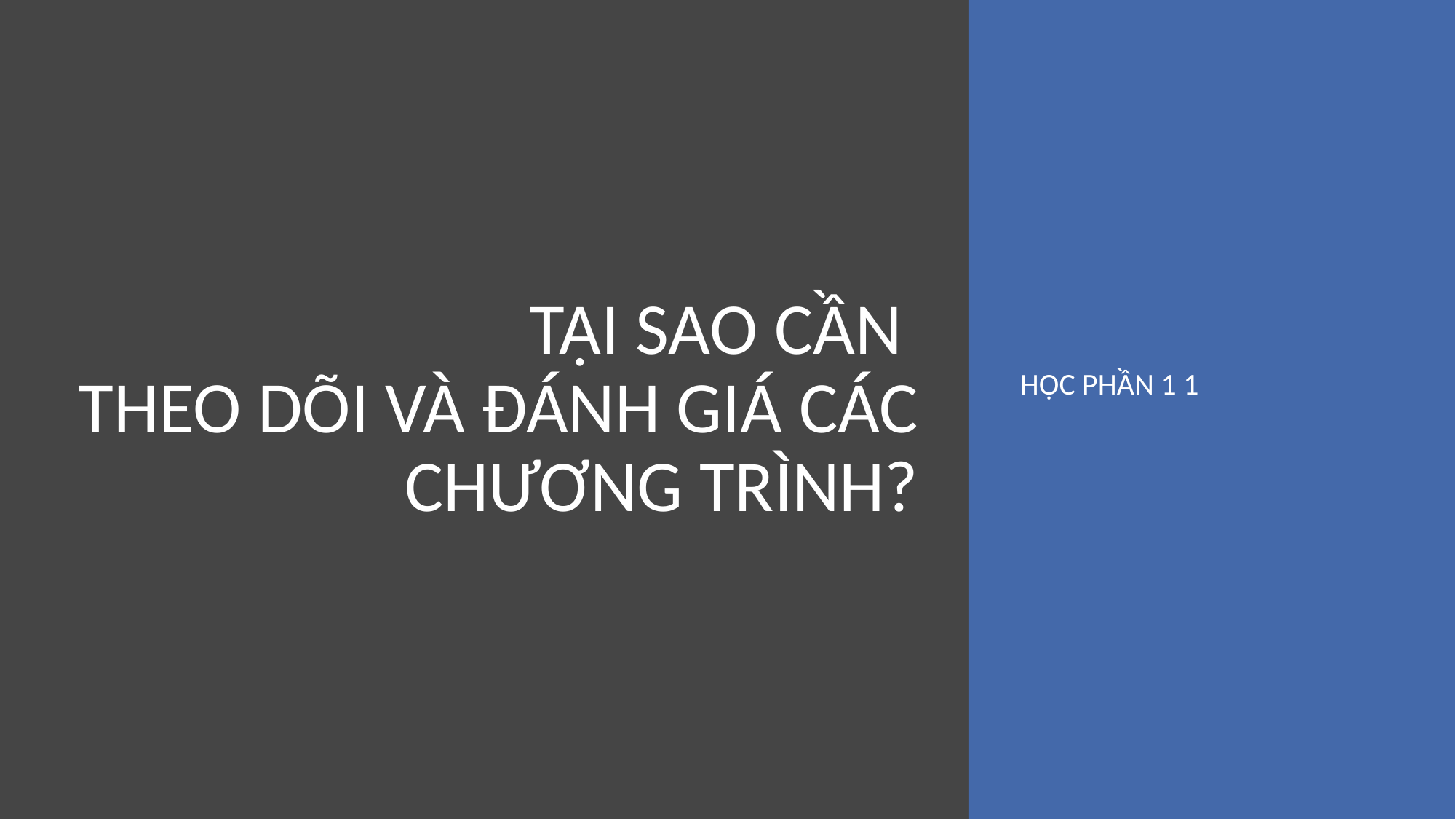

# TẠI SAO CẦN THEO DÕI VÀ ĐÁNH GIÁ CÁC CHƯƠNG TRÌNH?
HỌC PHẦN 1 1

1